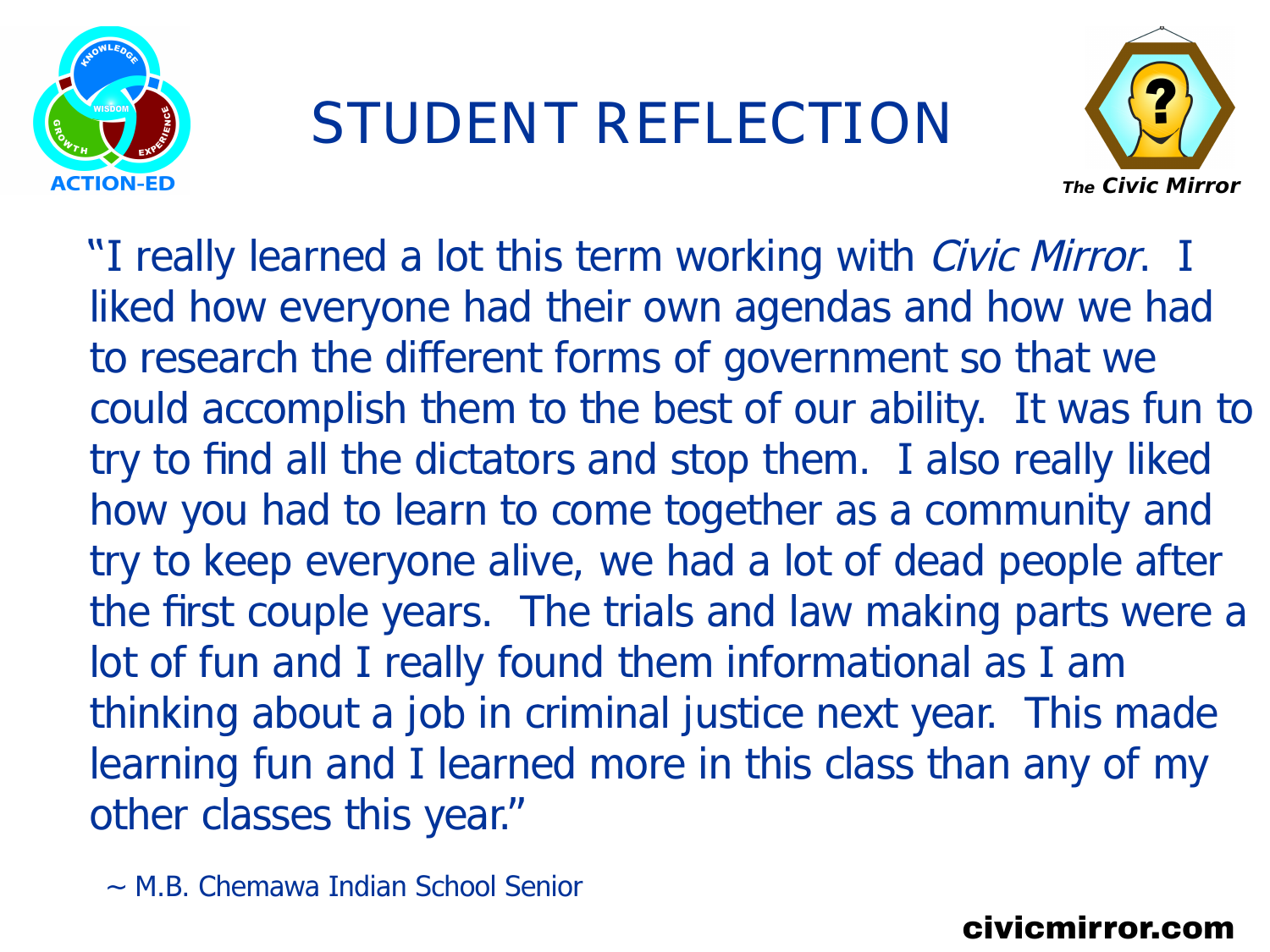

# STUDENT REFLECTION
	“I really learned a lot this term working with Civic Mirror.  I liked how everyone had their own agendas and how we had to research the different forms of government so that we could accomplish them to the best of our ability.  It was fun to try to find all the dictators and stop them.  I also really liked how you had to learn to come together as a community and try to keep everyone alive, we had a lot of dead people after the first couple years.  The trials and law making parts were a lot of fun and I really found them informational as I am thinking about a job in criminal justice next year.  This made learning fun and I learned more in this class than any of my other classes this year.”

~ M.B. Chemawa Indian School Senior